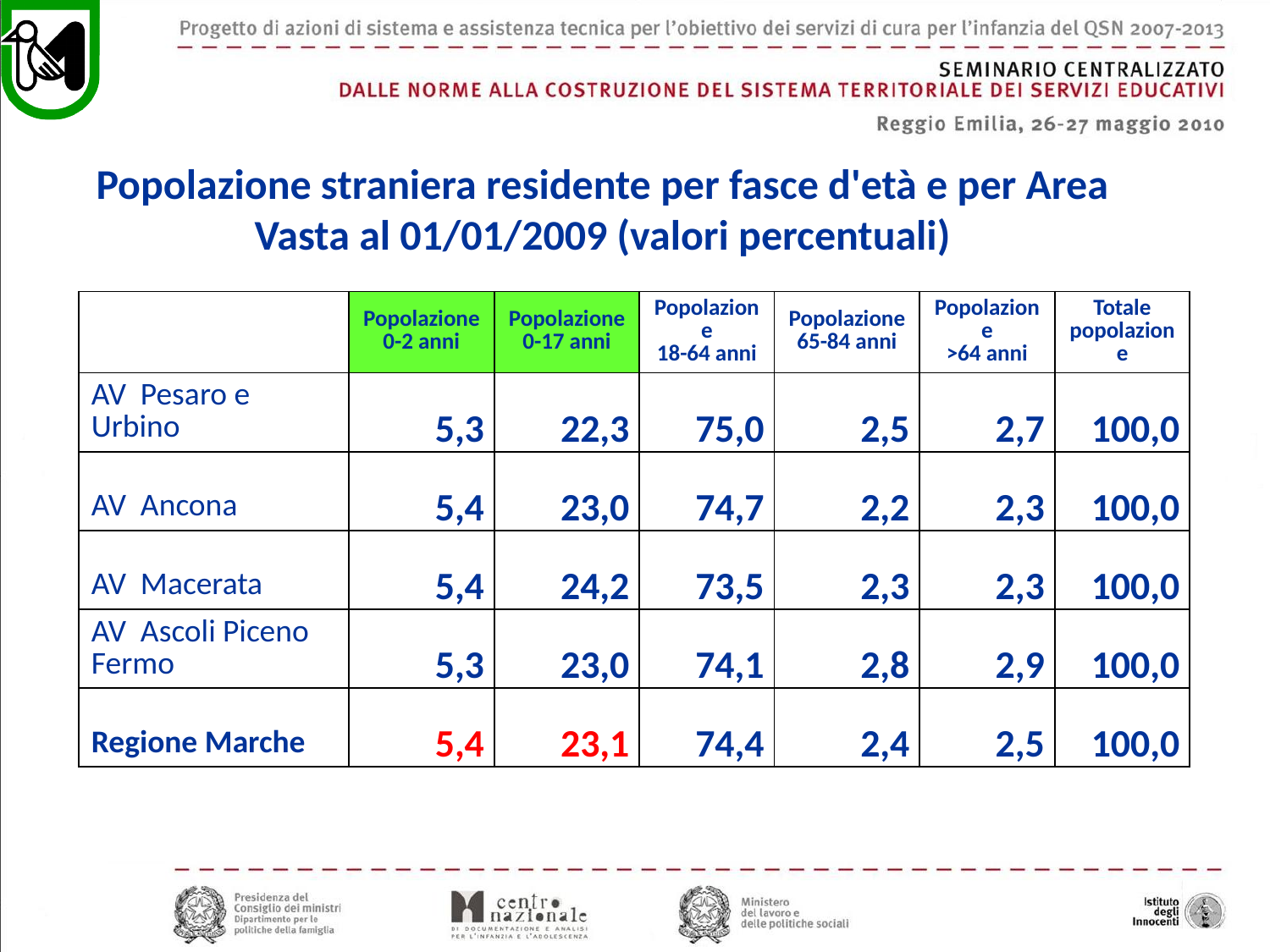

Popolazione straniera residente per fasce d'età e per Area Vasta al 01/01/2009 (valori percentuali)
|  |  |  |  |  |  |  |
| --- | --- | --- | --- | --- | --- | --- |
|  | Popolazione 0-2 anni | Popolazione 0-17 anni | Popolazione 18-64 anni | Popolazione 65-84 anni | Popolazione >64 anni | Totale popolazione |
| AV Pesaro e Urbino | 5,3 | 22,3 | 75,0 | 2,5 | 2,7 | 100,0 |
| AV Ancona | 5,4 | 23,0 | 74,7 | 2,2 | 2,3 | 100,0 |
| AV Macerata | 5,4 | 24,2 | 73,5 | 2,3 | 2,3 | 100,0 |
| AV Ascoli Piceno Fermo | 5,3 | 23,0 | 74,1 | 2,8 | 2,9 | 100,0 |
| Regione Marche | 5,4 | 23,1 | 74,4 | 2,4 | 2,5 | 100,0 |
|  |  |  |  |  |  |  |